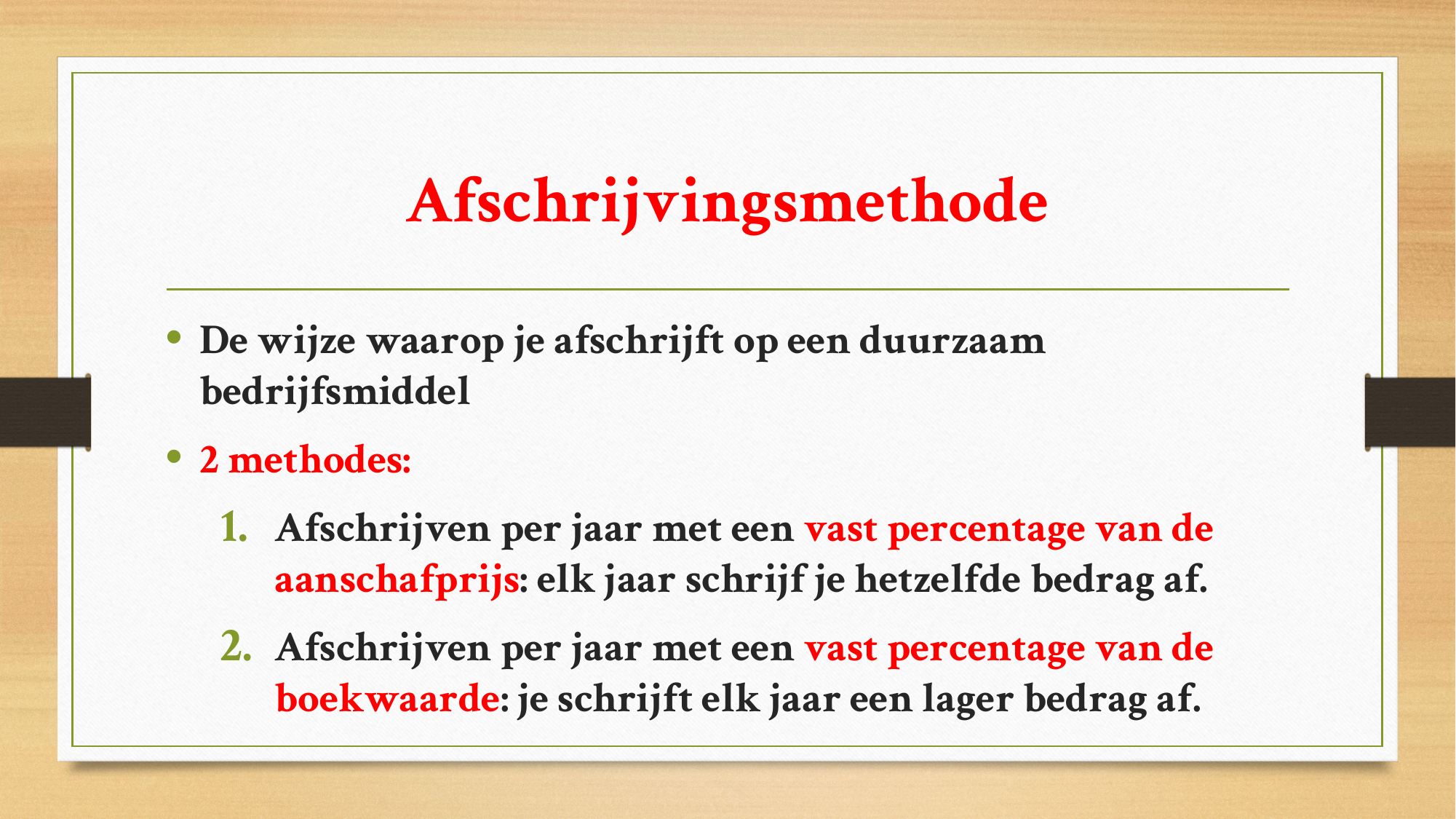

# Afschrijvingsmethode
De wijze waarop je afschrijft op een duurzaam bedrijfsmiddel
2 methodes:
Afschrijven per jaar met een vast percentage van de aanschafprijs: elk jaar schrijf je hetzelfde bedrag af.
Afschrijven per jaar met een vast percentage van de boekwaarde: je schrijft elk jaar een lager bedrag af.